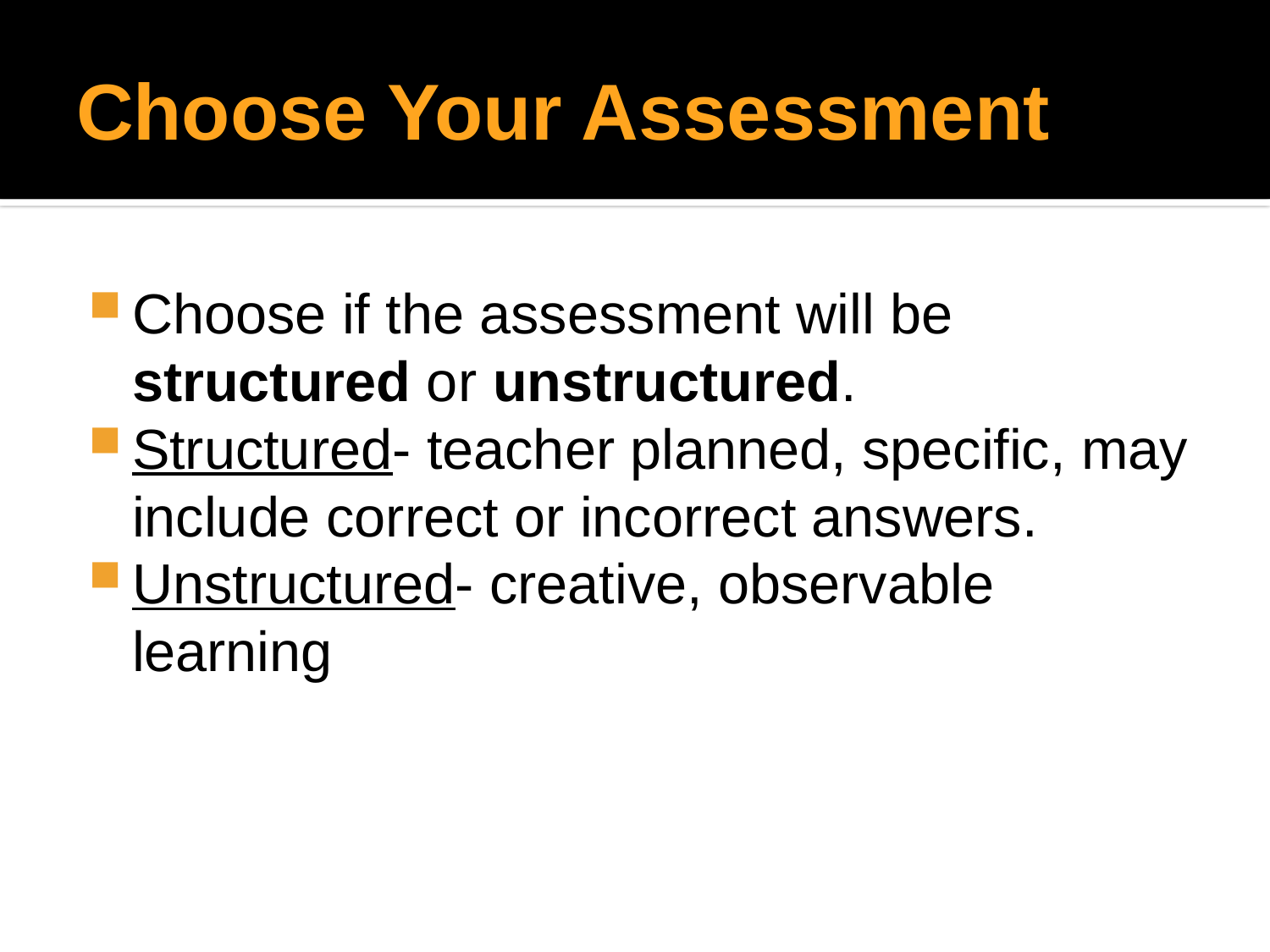

# Choose Your Assessment
Choose if the assessment will be structured or unstructured.
Structured- teacher planned, specific, may include correct or incorrect answers.
Unstructured- creative, observable learning